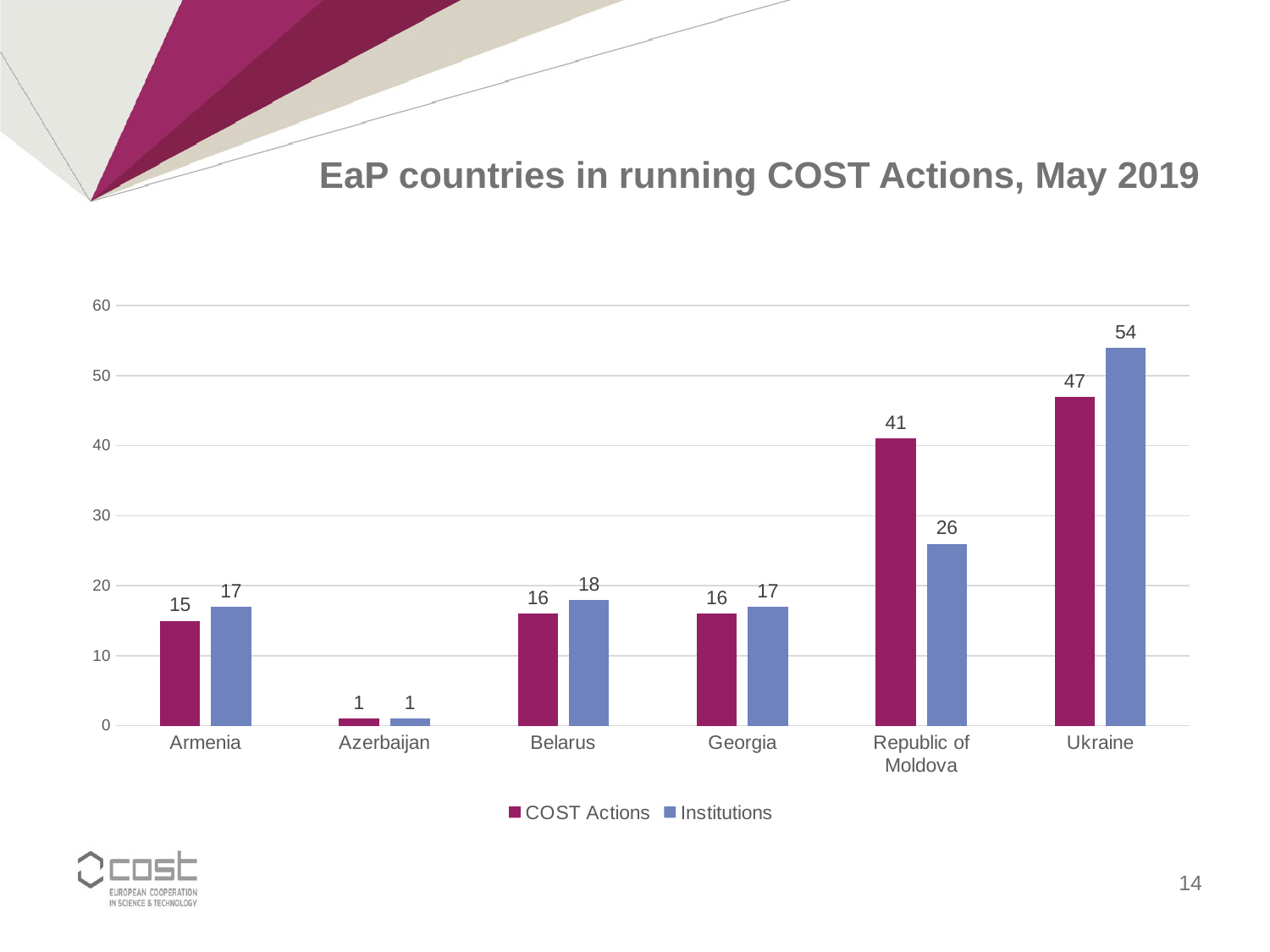

# EaP countries in running COST Actions, May 2019

### Chart

| Category | COST Actions | Institutions |
|---|---|---|
| Armenia | 15.0 | 17.0 |
| Azerbaijan | 1.0 | 1.0 |
| Belarus | 16.0 | 18.0 |
| Georgia | 16.0 | 17.0 |
| Republic of Moldova | 41.0 | 26.0 |
| Ukraine | 47.0 | 54.0 |